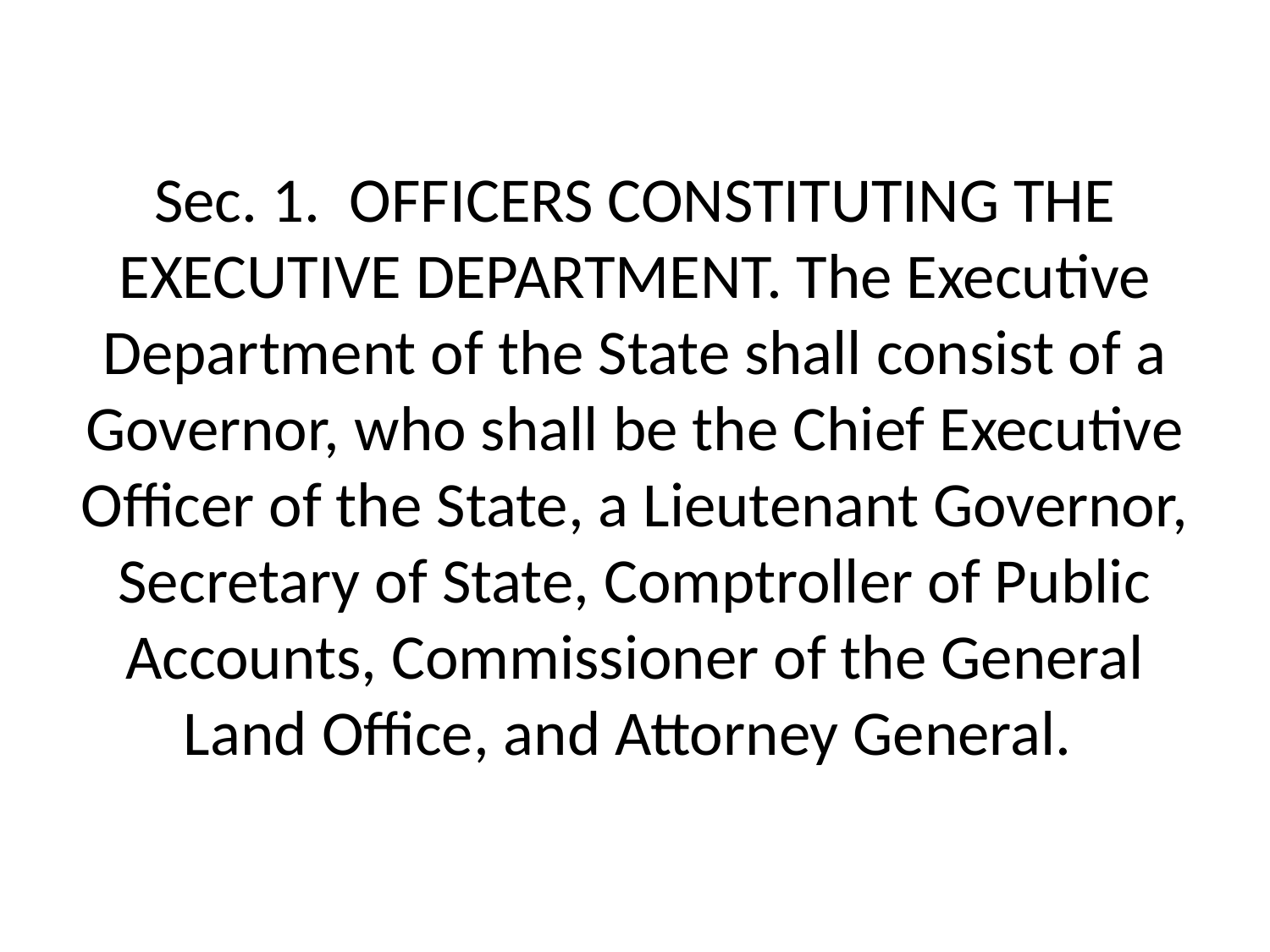

# Sec. 1.  OFFICERS CONSTITUTING THE EXECUTIVE DEPARTMENT. The Executive Department of the State shall consist of a Governor, who shall be the Chief Executive Officer of the State, a Lieutenant Governor, Secretary of State, Comptroller of Public Accounts, Commissioner of the General Land Office, and Attorney General.